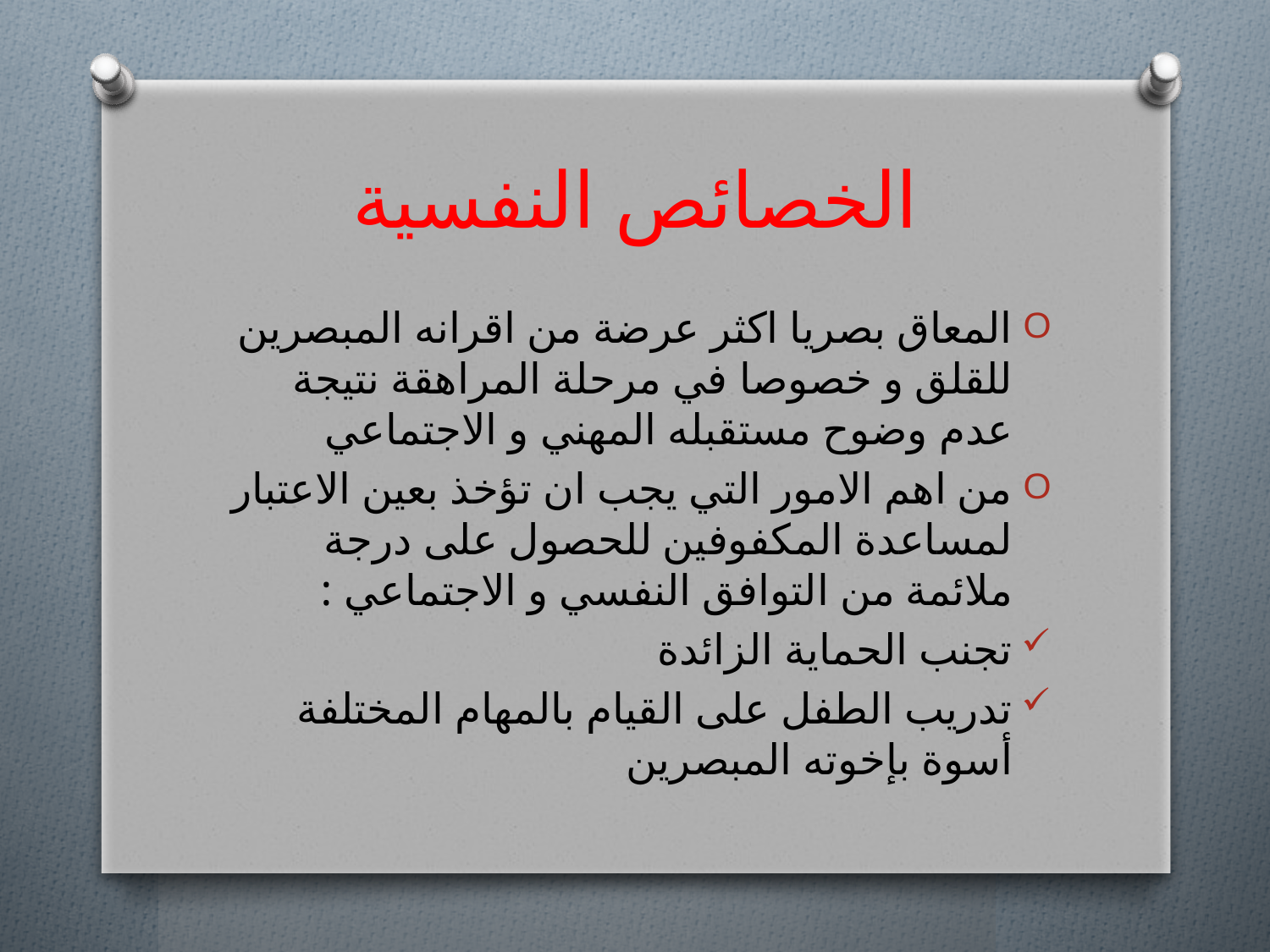

# الخصائص النفسية
المعاق بصريا اكثر عرضة من اقرانه المبصرين للقلق و خصوصا في مرحلة المراهقة نتيجة عدم وضوح مستقبله المهني و الاجتماعي
من اهم الامور التي يجب ان تؤخذ بعين الاعتبار لمساعدة المكفوفين للحصول على درجة ملائمة من التوافق النفسي و الاجتماعي :
تجنب الحماية الزائدة
تدريب الطفل على القيام بالمهام المختلفة أسوة بإخوته المبصرين